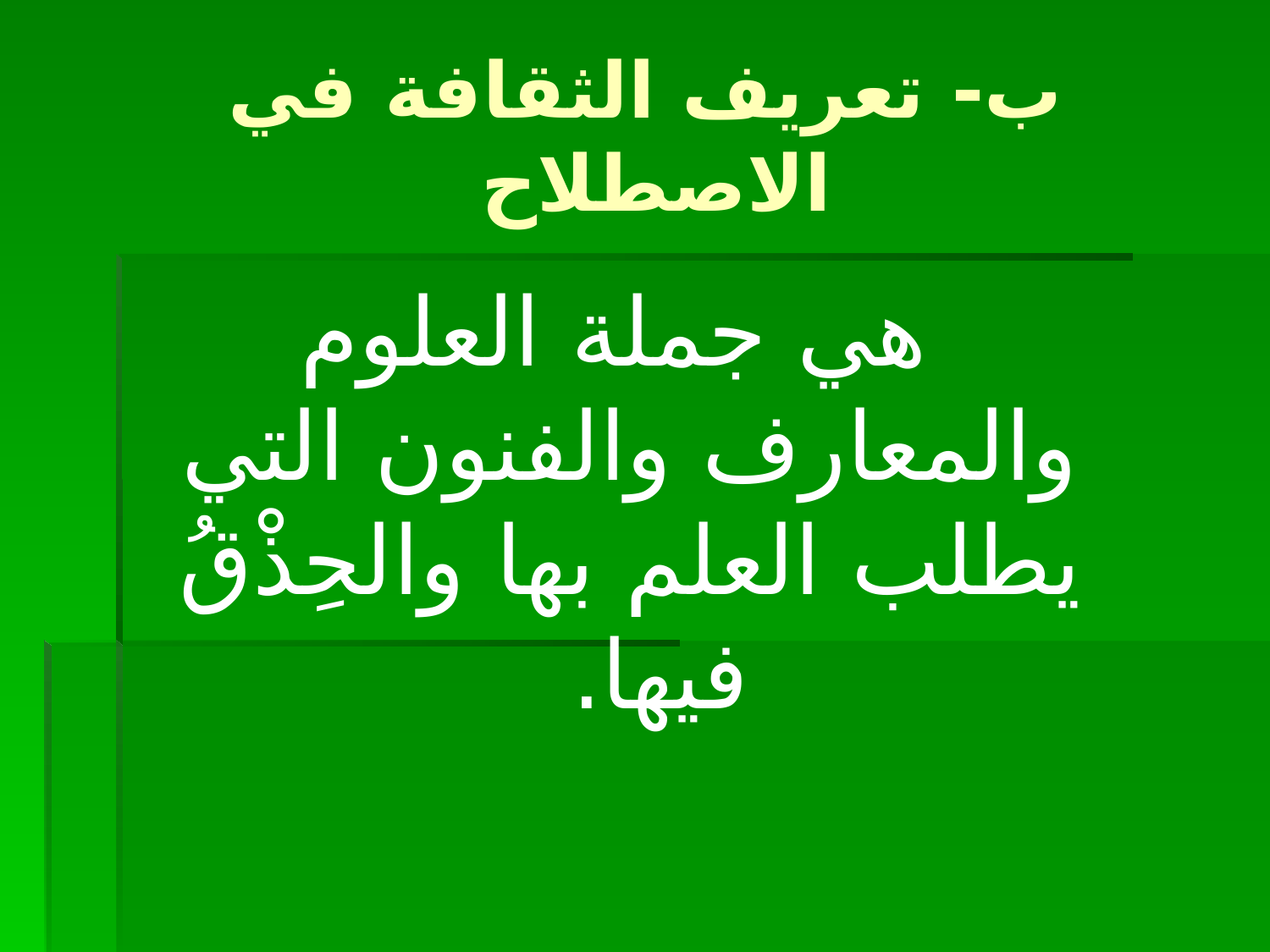

# ب- تعريف الثقافة في الاصطلاح
    هي جملة العلوم والمعارف والفنون التي يطلب العلم بها والحِذْقُ فيها.